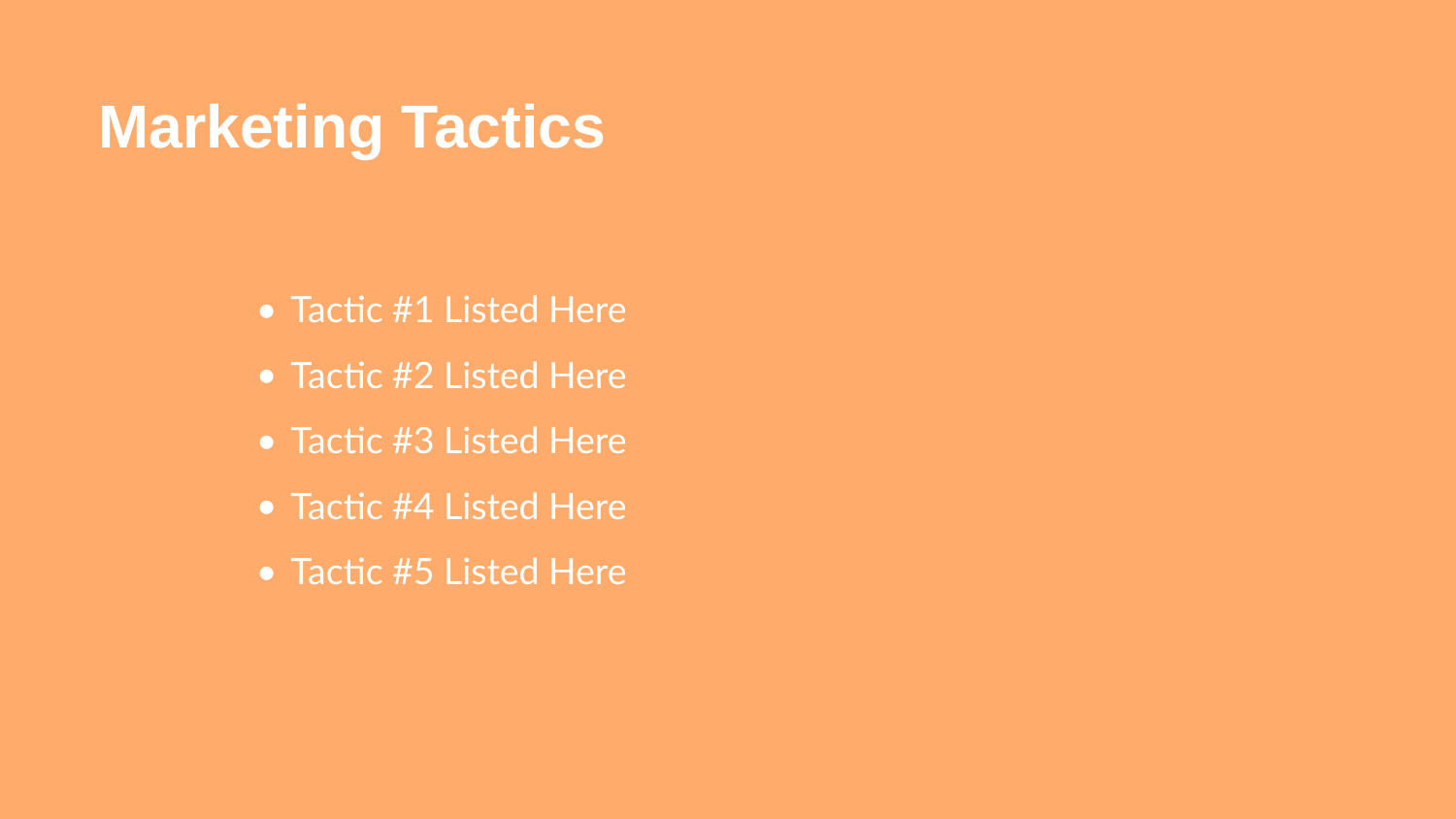

Marketing Tactics
Tactic #1 Listed Here
Tactic #2 Listed Here
Tactic #3 Listed Here
Tactic #4 Listed Here
Tactic #5 Listed Here